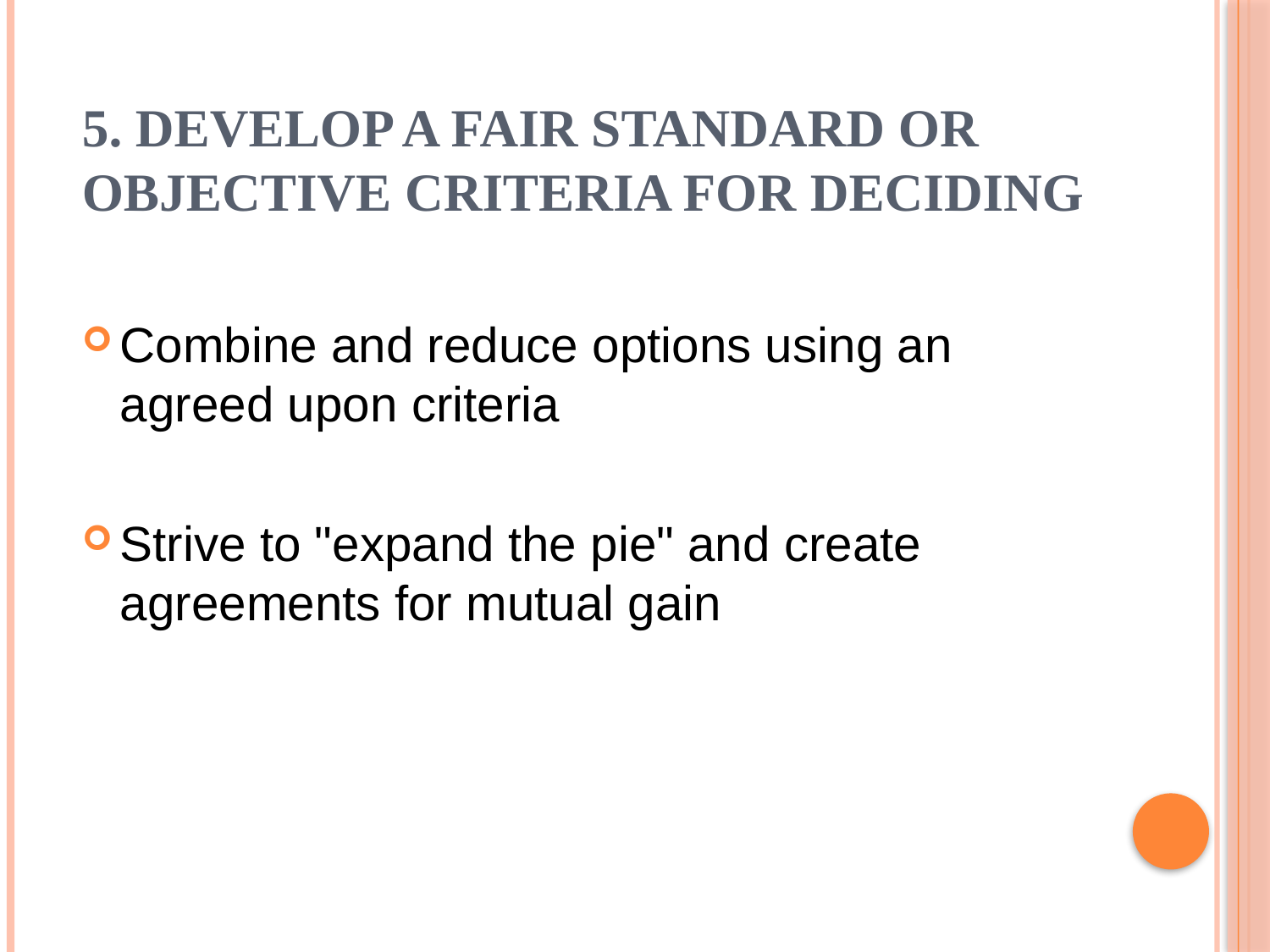

# 5. Develop a Fair Standard or Objective Criteria for Deciding
Combine and reduce options using an agreed upon criteria

Strive to "expand the pie" and create agreements for mutual gain